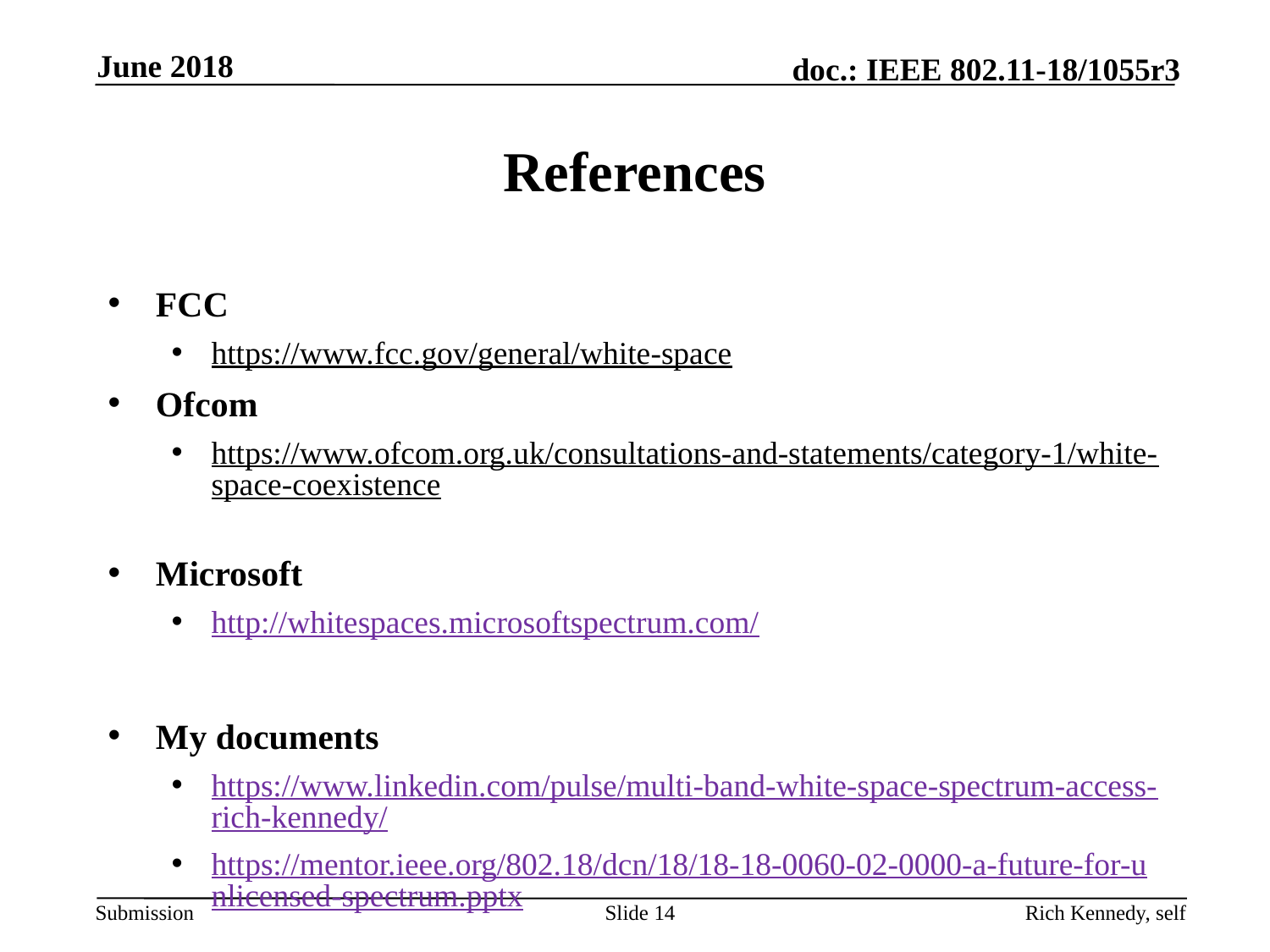

June 2018
# References
FCC
https://www.fcc.gov/general/white-space
Ofcom
https://www.ofcom.org.uk/consultations-and-statements/category-1/white-space-coexistence
Microsoft
http://whitespaces.microsoftspectrum.com/

My documents
https://www.linkedin.com/pulse/multi-band-white-space-spectrum-access-rich-kennedy/
https://mentor.ieee.org/802.18/dcn/18/18-18-0060-02-0000-a-future-for-unlicensed-spectrum.pptx

Slide 14
Rich Kennedy, self